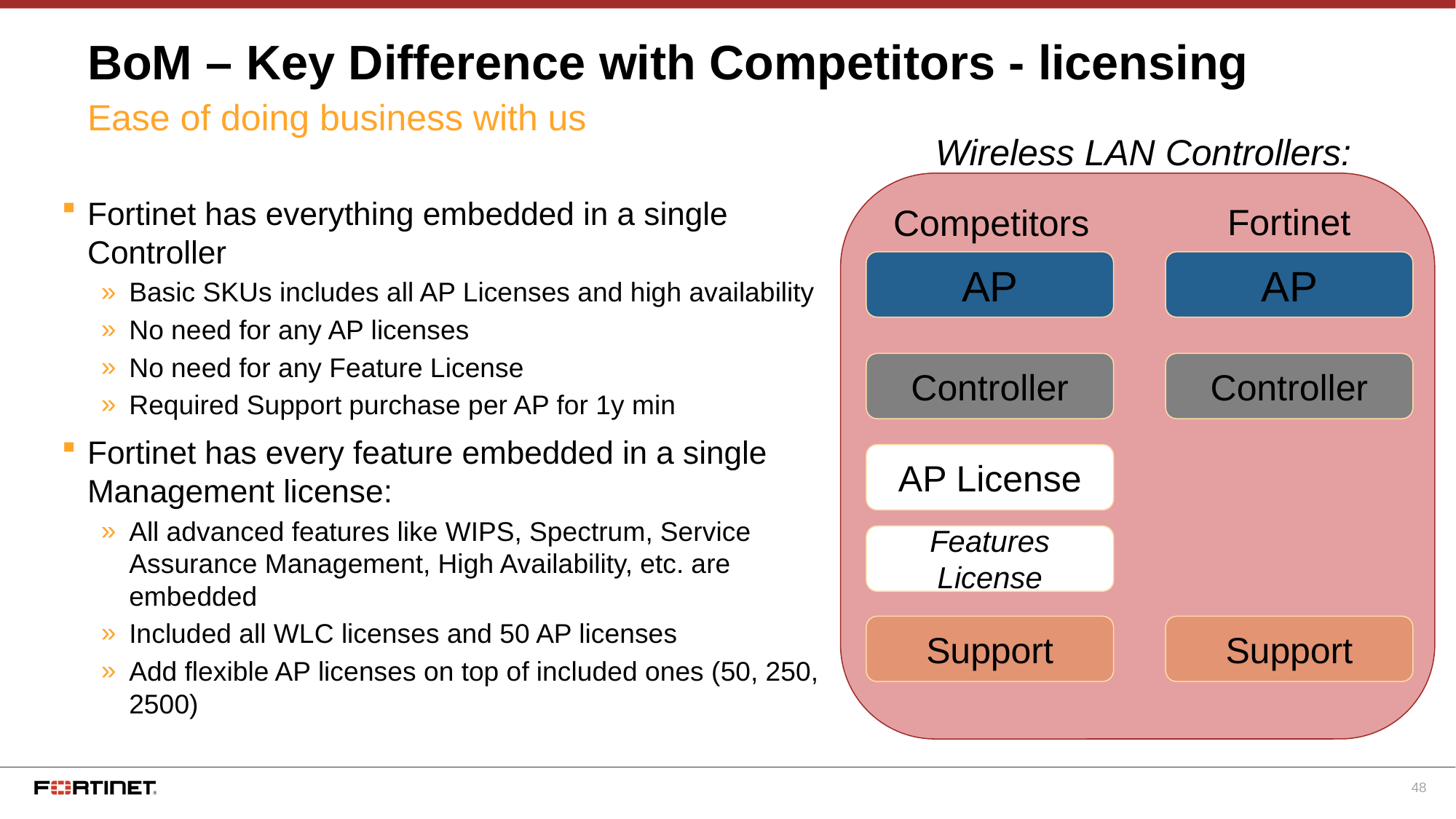

# BoM – Key Difference with Competitors - licensing
Ease of doing business with us
Wireless LAN Controllers:

Fortinet has everything embedded in a single Controller
Basic SKUs includes all AP Licenses and high availability
No need for any AP licenses
No need for any Feature License
Required Support purchase per AP for 1y min
Fortinet has every feature embedded in a single Management license:
All advanced features like WIPS, Spectrum, Service Assurance Management, High Availability, etc. are embedded
Included all WLC licenses and 50 AP licenses
Add flexible AP licenses on top of included ones (50, 250, 2500)
Fortinet
Competitors
AP
AP
Controller
Controller
AP License
Features License
Support
Support